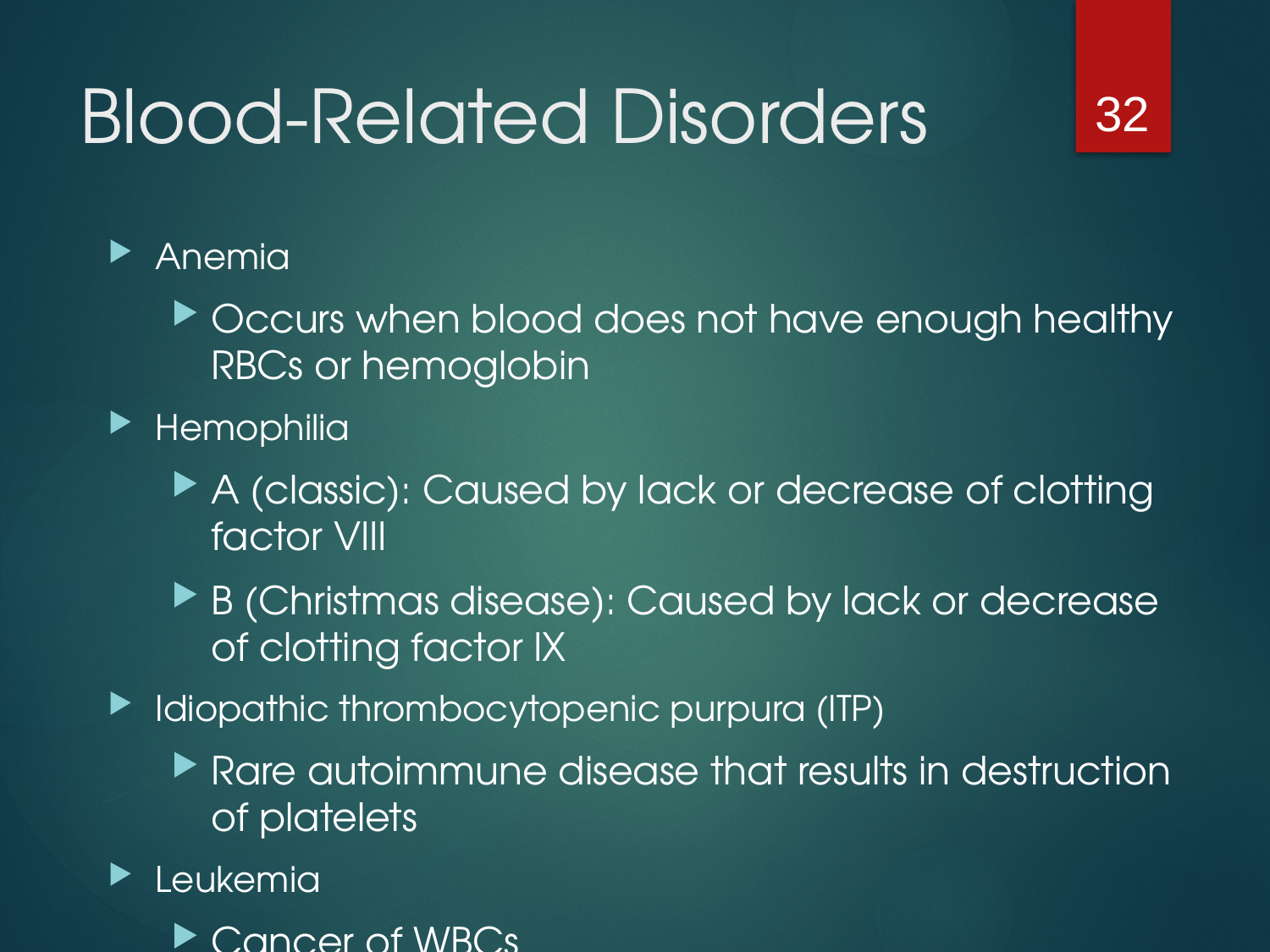

32
# Blood-Related Disorders
Anemia
Occurs when blood does not have enough healthy RBCs or hemoglobin
Hemophilia
A (classic): Caused by lack or decrease of clotting factor VIII
B (Christmas disease): Caused by lack or decrease of clotting factor IX
Idiopathic thrombocytopenic purpura (ITP)
Rare autoimmune disease that results in destruction of platelets
Leukemia
Cancer of WBCs